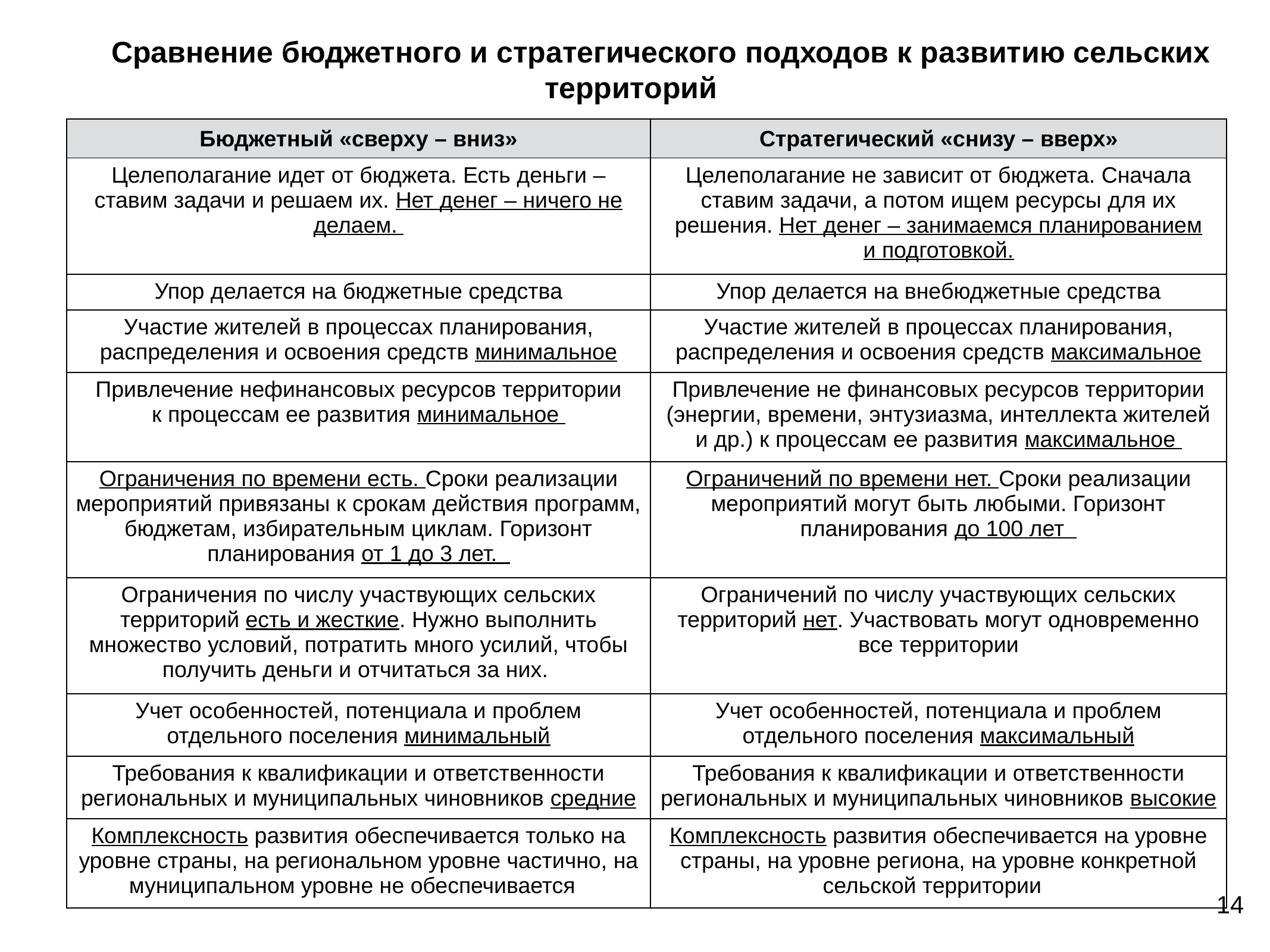

Сравнение бюджетного и стратегического подходов к развитию сельских территорий

| Бюджетный «сверху – вниз» | Стратегический «снизу – вверх» |
| --- | --- |
| Целеполагание идет от бюджета. Есть деньги – ставим задачи и решаем их. Нет денег – ничего не делаем. | Целеполагание не зависит от бюджета. Сначала ставим задачи, а потом ищем ресурсы для их решения. Нет денег – занимаемся планированием и подготовкой. |
| Упор делается на бюджетные средства | Упор делается на внебюджетные средства |
| Участие жителей в процессах планирования, распределения и освоения средств минимальное | Участие жителей в процессах планирования, распределения и освоения средств максимальное |
| Привлечение нефинансовых ресурсов территории к процессам ее развития минимальное | Привлечение не финансовых ресурсов территории (энергии, времени, энтузиазма, интеллекта жителей и др.) к процессам ее развития максимальное |
| Ограничения по времени есть. Сроки реализации мероприятий привязаны к срокам действия программ, бюджетам, избирательным циклам. Горизонт планирования от 1 до 3 лет. | Ограничений по времени нет. Сроки реализации мероприятий могут быть любыми. Горизонт планирования до 100 лет |
| Ограничения по числу участвующих сельских территорий есть и жесткие. Нужно выполнить множество условий, потратить много усилий, чтобы получить деньги и отчитаться за них. | Ограничений по числу участвующих сельских территорий нет. Участвовать могут одновременно все территории |
| Учет особенностей, потенциала и проблем отдельного поселения минимальный | Учет особенностей, потенциала и проблем отдельного поселения максимальный |
| Требования к квалификации и ответственности региональных и муниципальных чиновников средние | Требования к квалификации и ответственности региональных и муниципальных чиновников высокие |
| Комплексность развития обеспечивается только на уровне страны, на региональном уровне частично, на муниципальном уровне не обеспечивается | Комплексность развития обеспечивается на уровне страны, на уровне региона, на уровне конкретной сельской территории |
14